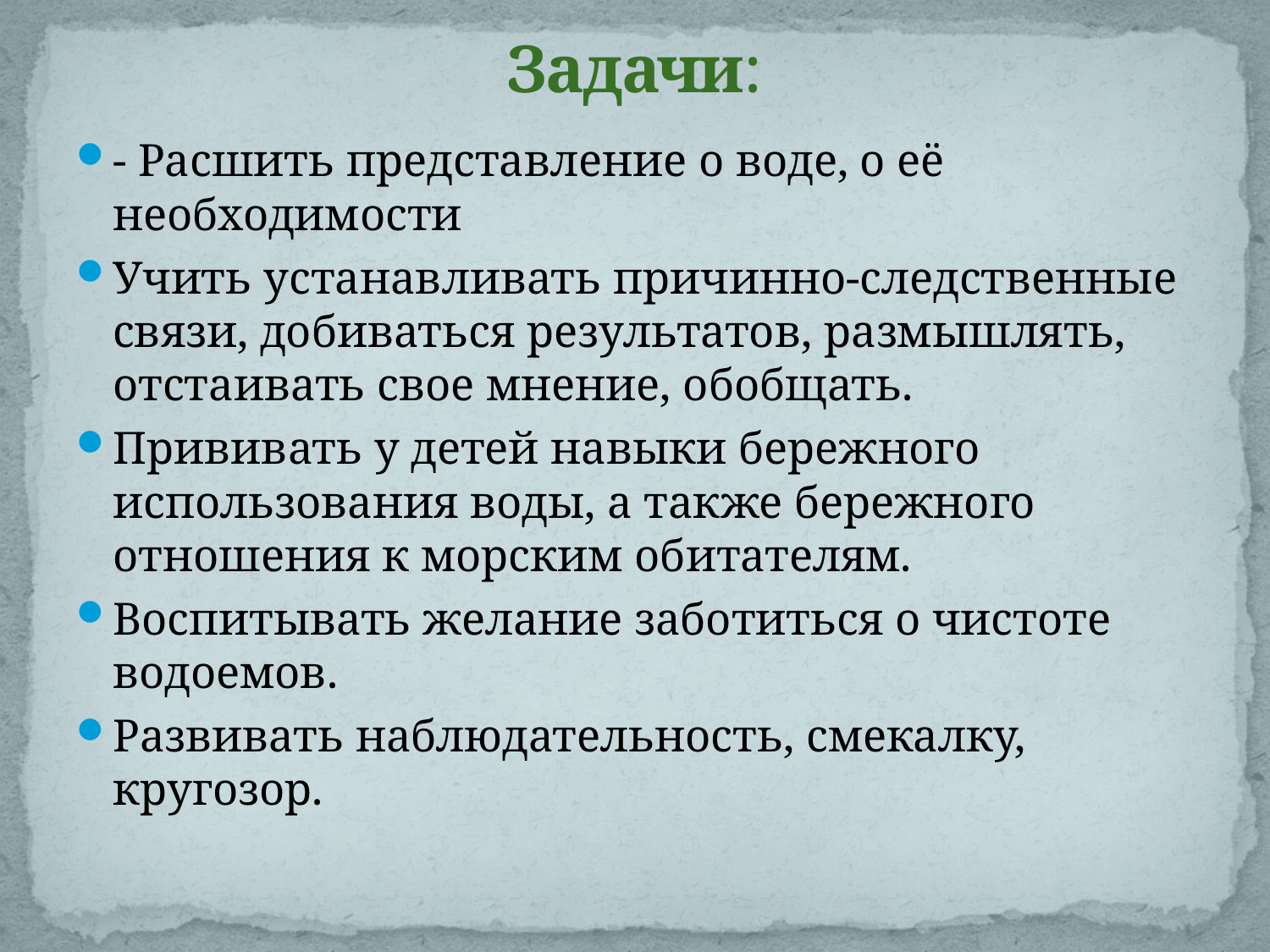

# Задачи:
- Расшить представление о воде, о её необходимости
Учить устанавливать причинно-следственные связи, добиваться результатов, размышлять, отстаивать свое мнение, обобщать.
Прививать у детей навыки бережного использования воды, а также бережного отношения к морским обитателям.
Воспитывать желание заботиться о чистоте водоемов.
Развивать наблюдательность, смекалку, кругозор.